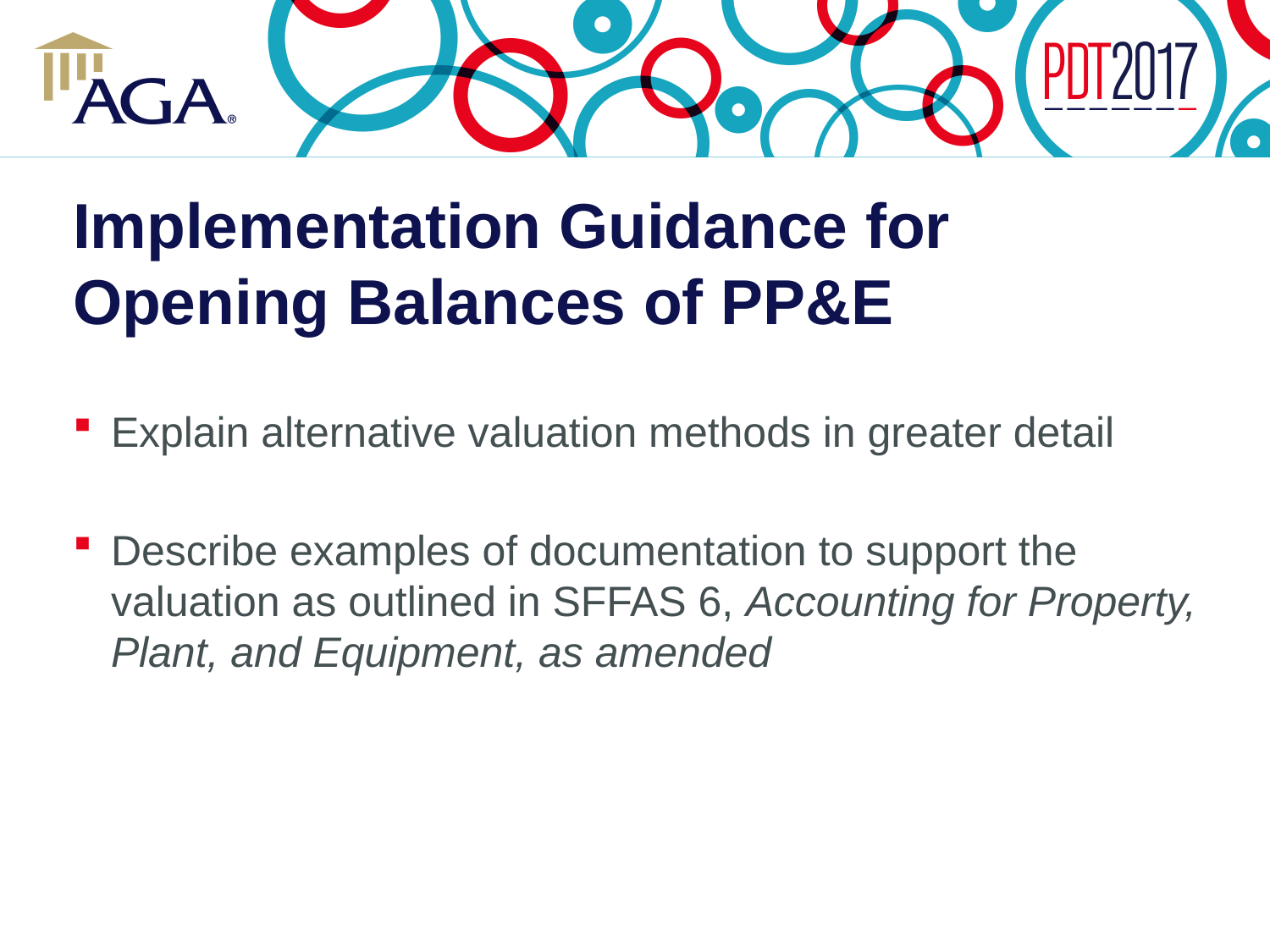

# Implementation Guidance for Opening Balances of PP&E
Explain alternative valuation methods in greater detail

Describe examples of documentation to support the valuation as outlined in SFFAS 6, Accounting for Property, Plant, and Equipment, as amended